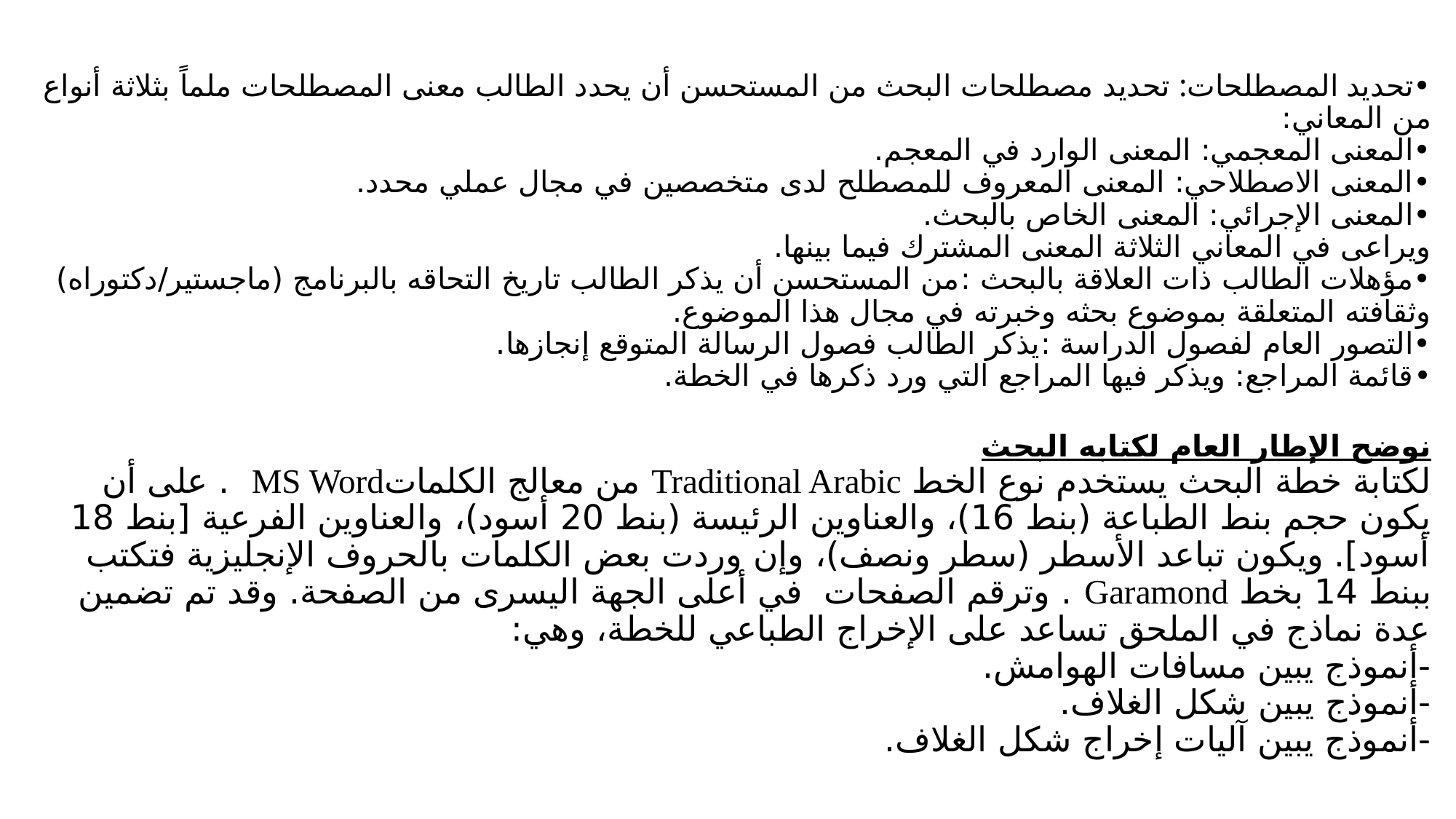

# •تحديد المصطلحات: تحديد مصطلحات البحث من المستحسن أن يحدد الطالب معنى المصطلحات ملماً بثلاثة أنواع من المعاني: •المعنى المعجمي: المعنى الوارد في المعجم. •المعنى الاصطلاحي: المعنى المعروف للمصطلح لدى متخصصين في مجال عملي محدد. •المعنى الإجرائي: المعنى الخاص بالبحث. ويراعى في المعاني الثلاثة المعنى المشترك فيما بينها. •مؤهلات الطالب ذات العلاقة بالبحث :من المستحسن أن يذكر الطالب تاريخ التحاقه بالبرنامج (ماجستير/دكتوراه) وثقافته المتعلقة بموضوع بحثه وخبرته في مجال هذا الموضوع. •التصور العام لفصول الدراسة :يذكر الطالب فصول الرسالة المتوقع إنجازها. •قائمة المراجع: ويذكر فيها المراجع التي ورد ذكرها في الخطة. نوضح الإطار العام لكتابه البحث لكتابة خطة البحث يستخدم نوع الخط Traditional Arabic من معالج الكلماتMS Word  . على أن يكون حجم بنط الطباعة (بنط 16)، والعناوين الرئيسة (بنط 20 أسود)، والعناوين الفرعية [بنط 18 أسود]. ويكون تباعد الأسطر (سطر ونصف)، وإن وردت بعض الكلمات بالحروف الإنجليزية فتكتب ببنط 14 بخط Garamond . وترقم الصفحات  في أعلى الجهة اليسرى من الصفحة. وقد تم تضمين عدة نماذج في الملحق تساعد على الإخراج الطباعي للخطة، وهي: -أنموذج يبين مسافات الهوامش. -أنموذج يبين شكل الغلاف. -أنموذج يبين آليات إخراج شكل الغلاف.